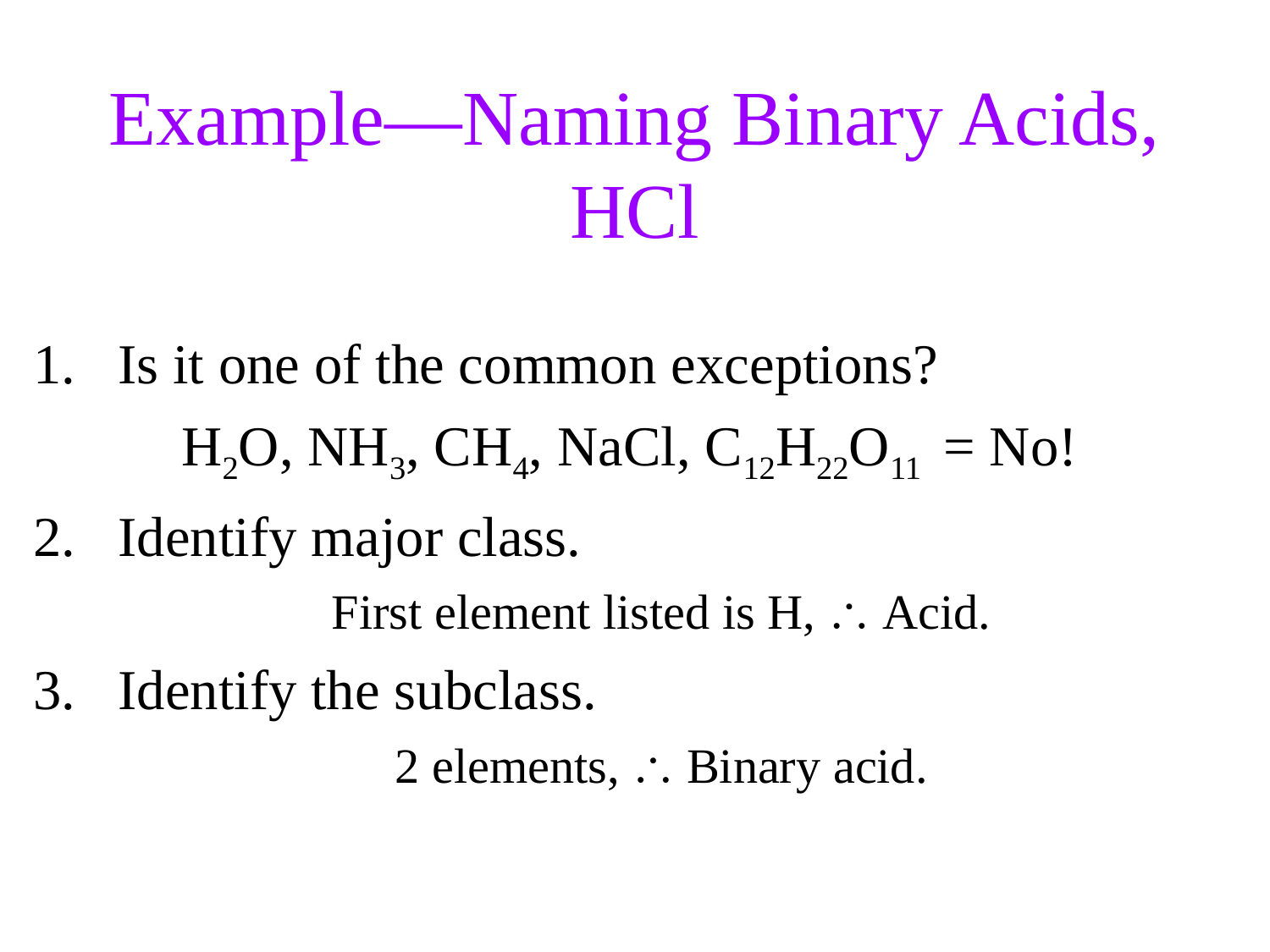

Example—Naming Binary Acids,
HCl
Is it one of the common exceptions?
H2O, NH3, CH4, NaCl, C12H22O11  = No!
Identify major class.
First element listed is H, ∴ Acid.
Identify the subclass.
2 elements, ∴ Binary acid.